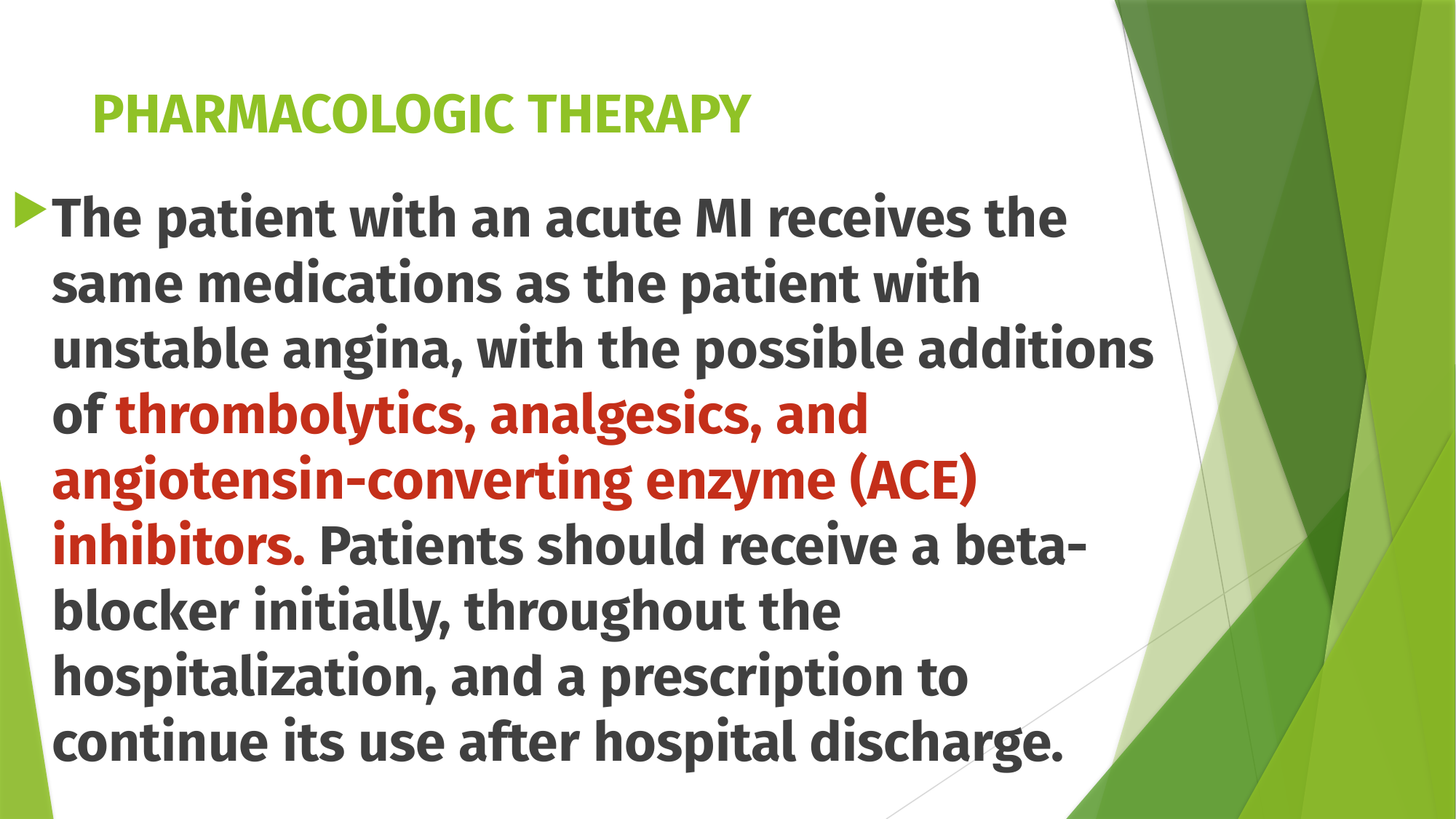

# PHARMACOLOGIC THERAPY
The patient with an acute MI receives the same medications as the patient with unstable angina, with the possible additions of thrombolytics, analgesics, and angiotensin-converting enzyme (ACE) inhibitors. Patients should receive a beta-blocker initially, throughout the hospitalization, and a prescription to continue its use after hospital discharge.